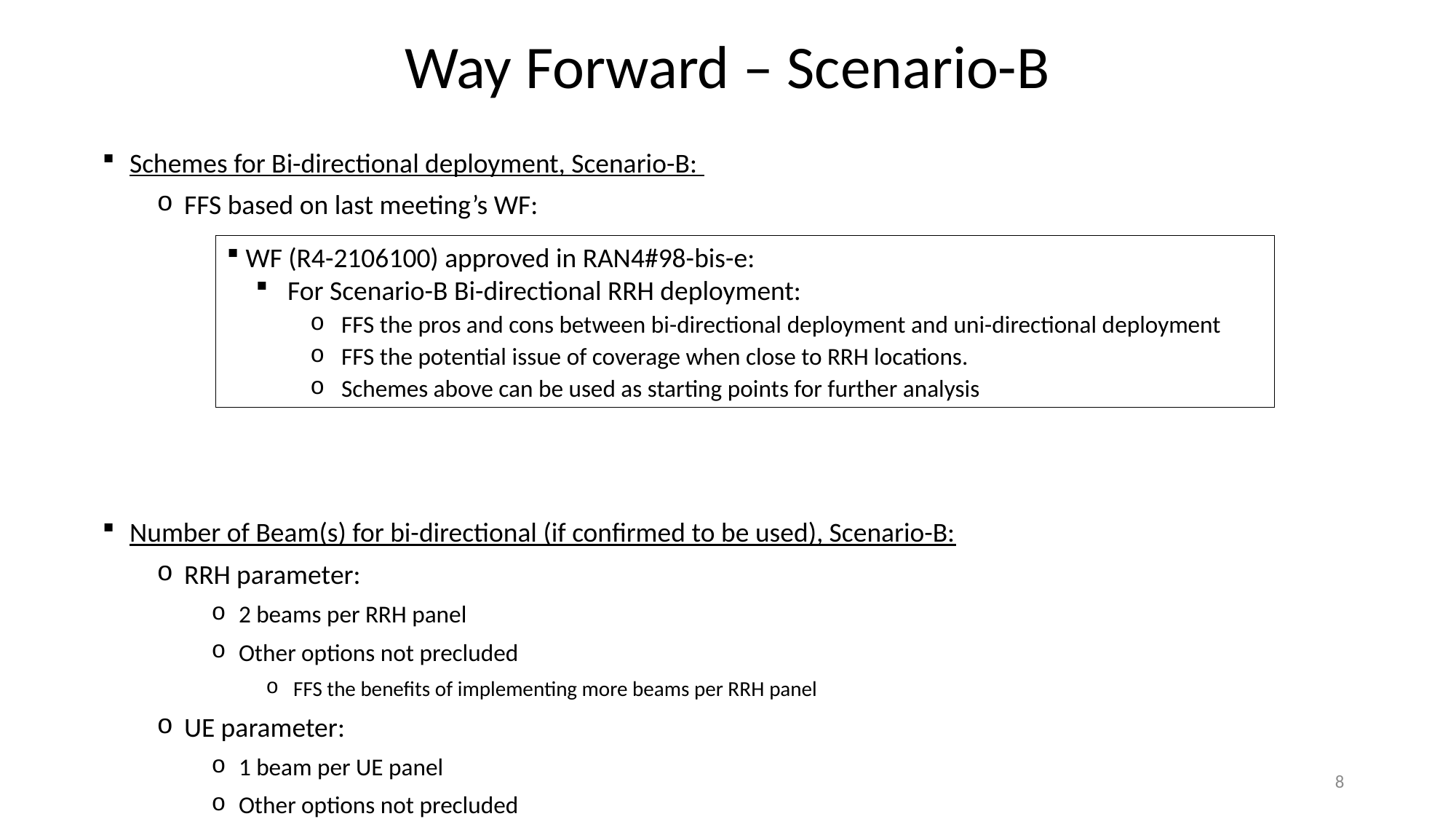

# Way Forward – Scenario-B
Schemes for Bi-directional deployment, Scenario-B:
FFS based on last meeting’s WF:

Number of Beam(s) for bi-directional (if confirmed to be used), Scenario-B:
RRH parameter:
2 beams per RRH panel
Other options not precluded
FFS the benefits of implementing more beams per RRH panel
UE parameter:
1 beam per UE panel
Other options not precluded
FFS the benefits of implementing more beams per UE panel
 WF (R4-2106100) approved in RAN4#98-bis-e:
 For Scenario-B Bi-directional RRH deployment:
 FFS the pros and cons between bi-directional deployment and uni-directional deployment
 FFS the potential issue of coverage when close to RRH locations.
 Schemes above can be used as starting points for further analysis
8